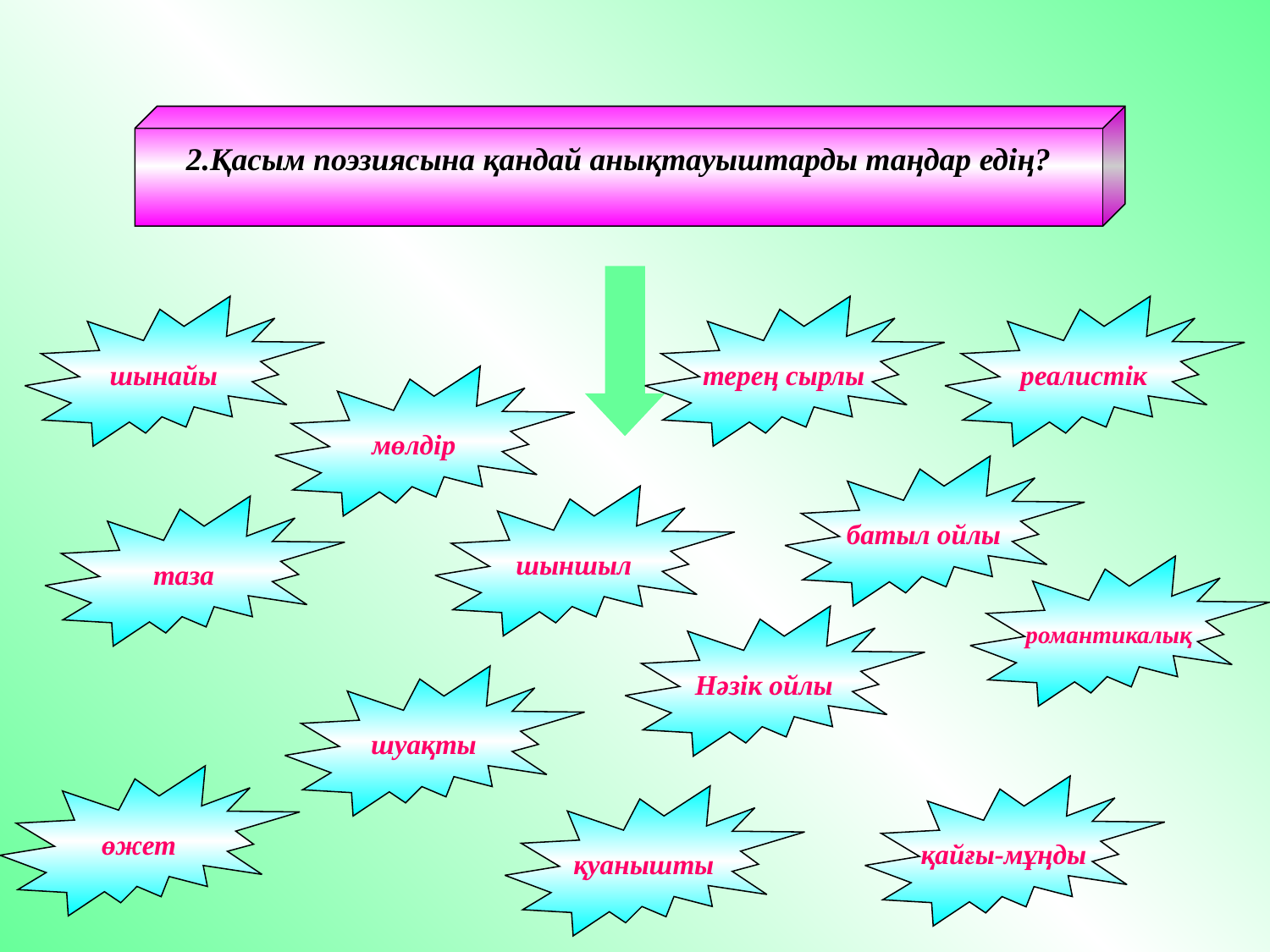

2.Қасым поэзиясына қандай анықтауыштарды таңдар едің?

шынайы
терең сырлы
реалистік
мөлдір
батыл ойлы
шыншыл
таза
романтикалық
Нәзік ойлы
шуақты
өжет
қайғы-мұңды
қуанышты